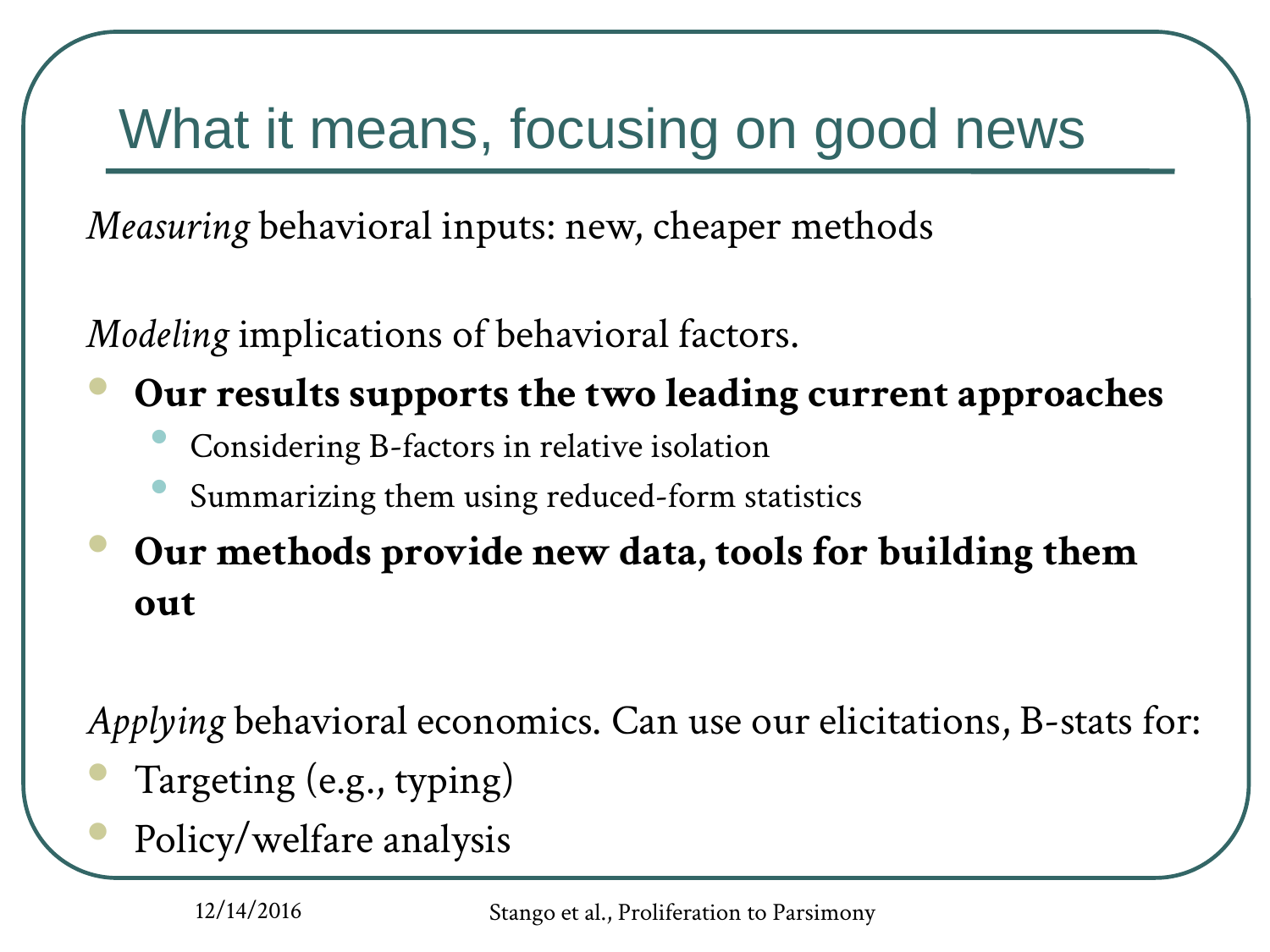

# What it means, focusing on good news
Measuring behavioral inputs: new, cheaper methods

Modeling implications of behavioral factors.
Our results supports the two leading current approaches
Considering B-factors in relative isolation
Summarizing them using reduced-form statistics
Our methods provide new data, tools for building them out

Applying behavioral economics. Can use our elicitations, B-stats for:
Targeting (e.g., typing)
Policy/welfare analysis

12/14/2016
Stango et al., Proliferation to Parsimony